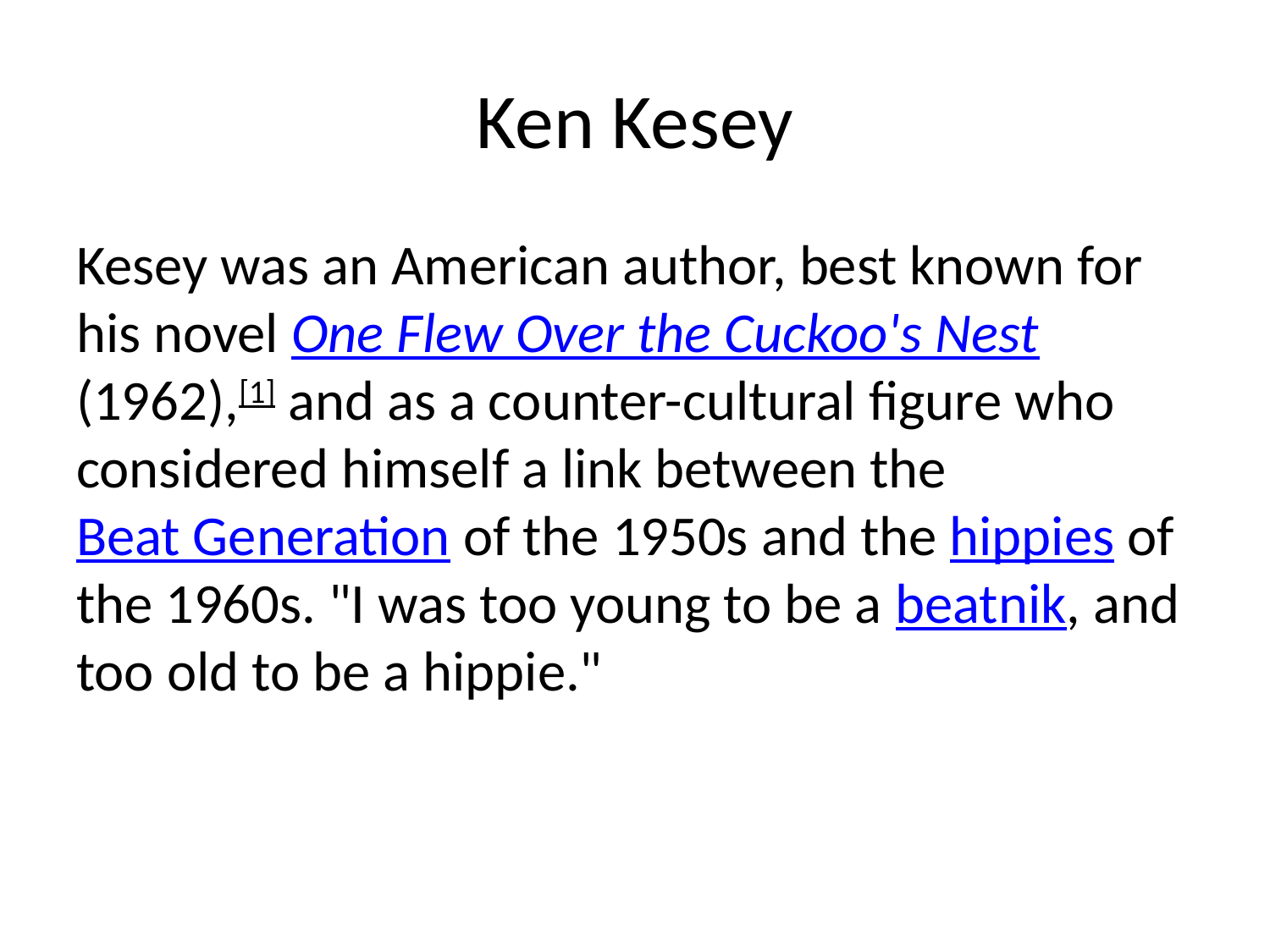

# Ken Kesey
Kesey was an American author, best known for his novel One Flew Over the Cuckoo's Nest (1962),[1] and as a counter-cultural figure who considered himself a link between the Beat Generation of the 1950s and the hippies of the 1960s. "I was too young to be a beatnik, and too old to be a hippie."